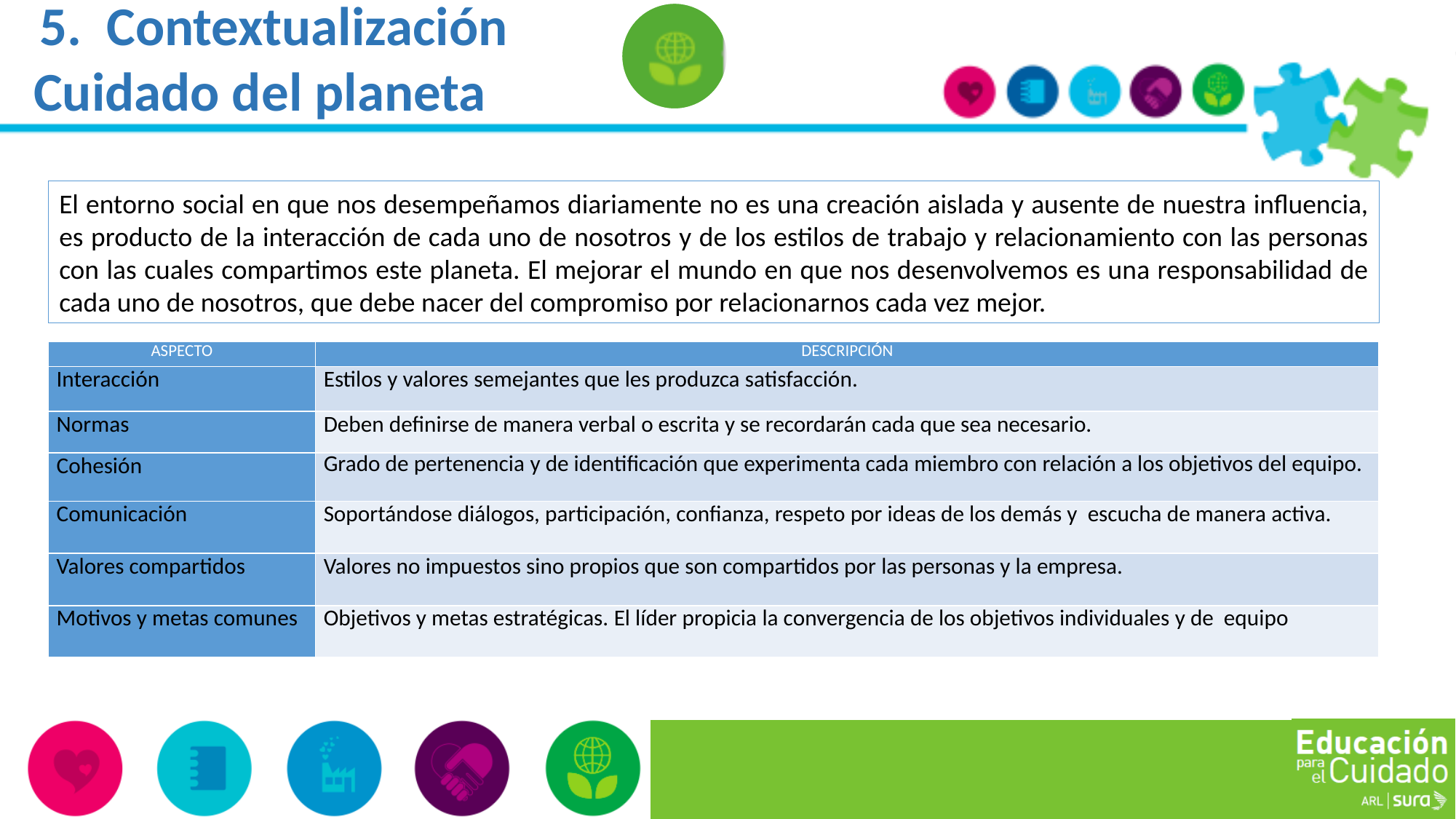

5.  Contextualización Cuidado del planeta

El entorno social en que nos desempeñamos diariamente no es una creación aislada y ausente de nuestra influencia, es producto de la interacción de cada uno de nosotros y de los estilos de trabajo y relacionamiento con las personas con las cuales compartimos este planeta. El mejorar el mundo en que nos desenvolvemos es una responsabilidad de cada uno de nosotros, que debe nacer del compromiso por relacionarnos cada vez mejor.
| ASPECTO | DESCRIPCIÓN |
| --- | --- |
| Interacción | Estilos y valores semejantes que les produzca satisfacción. |
| Normas | Deben definirse de manera verbal o escrita y se recordarán cada que sea necesario. |
| Cohesión | Grado de pertenencia y de identificación que experimenta cada miembro con relación a los objetivos del equipo. |
| Comunicación | Soportándose diálogos, participación, confianza, respeto por ideas de los demás y escucha de manera activa. |
| Valores compartidos | Valores no impuestos sino propios que son compartidos por las personas y la empresa. |
| Motivos y metas comunes | Objetivos y metas estratégicas. El líder propicia la convergencia de los objetivos individuales y de equipo |